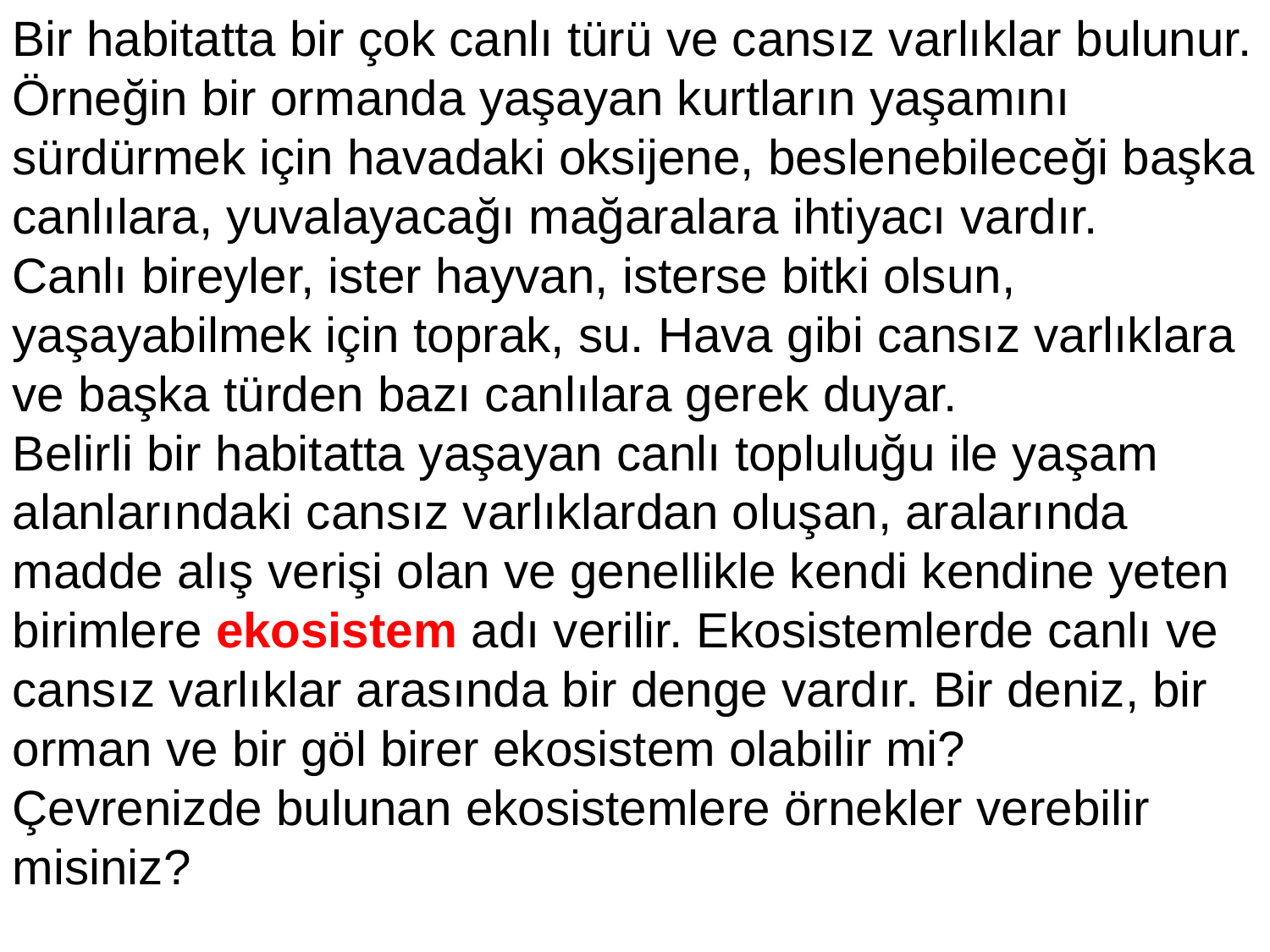

Bir habitatta bir çok canlı türü ve cansız varlıklar bulunur.
Örneğin bir ormanda yaşayan kurtların yaşamını sürdürmek için havadaki oksijene, beslenebileceği başka canlılara, yuvalayacağı mağaralara ihtiyacı vardır.
Canlı bireyler, ister hayvan, isterse bitki olsun, yaşayabilmek için toprak, su. Hava gibi cansız varlıklara ve başka türden bazı canlılara gerek duyar.
Belirli bir habitatta yaşayan canlı topluluğu ile yaşam alanlarındaki cansız varlıklardan oluşan, aralarında madde alış verişi olan ve genellikle kendi kendine yeten birimlere ekosistem adı verilir. Ekosistemlerde canlı ve cansız varlıklar arasında bir denge vardır. Bir deniz, bir orman ve bir göl birer ekosistem olabilir mi?
Çevrenizde bulunan ekosistemlere örnekler verebilir misiniz?